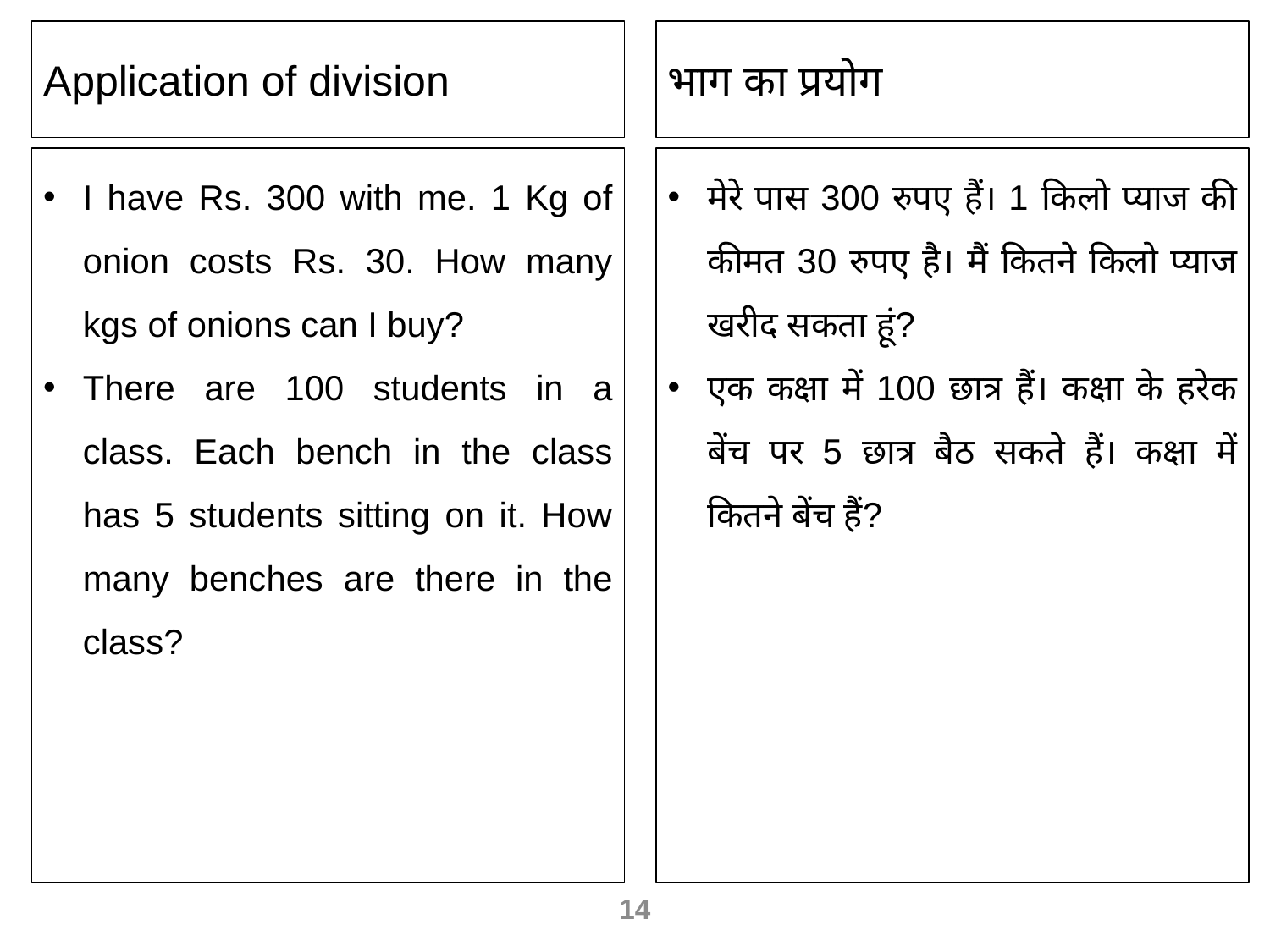

Application of division
भाग का प्रयोग
I have Rs. 300 with me. 1 Kg of onion costs Rs. 30. How many kgs of onions can I buy?
There are 100 students in a class. Each bench in the class has 5 students sitting on it. How many benches are there in the class?
मेरे पास 300 रुपए हैं। 1 किलो प्याज की कीमत 30 रुपए है। मैं कितने किलो प्याज खरीद सकता हूं?
एक कक्षा में 100 छात्र हैं। कक्षा के हरेक बेंच पर 5 छात्र बैठ सकते हैं। कक्षा में कितने बेंच हैं?

14